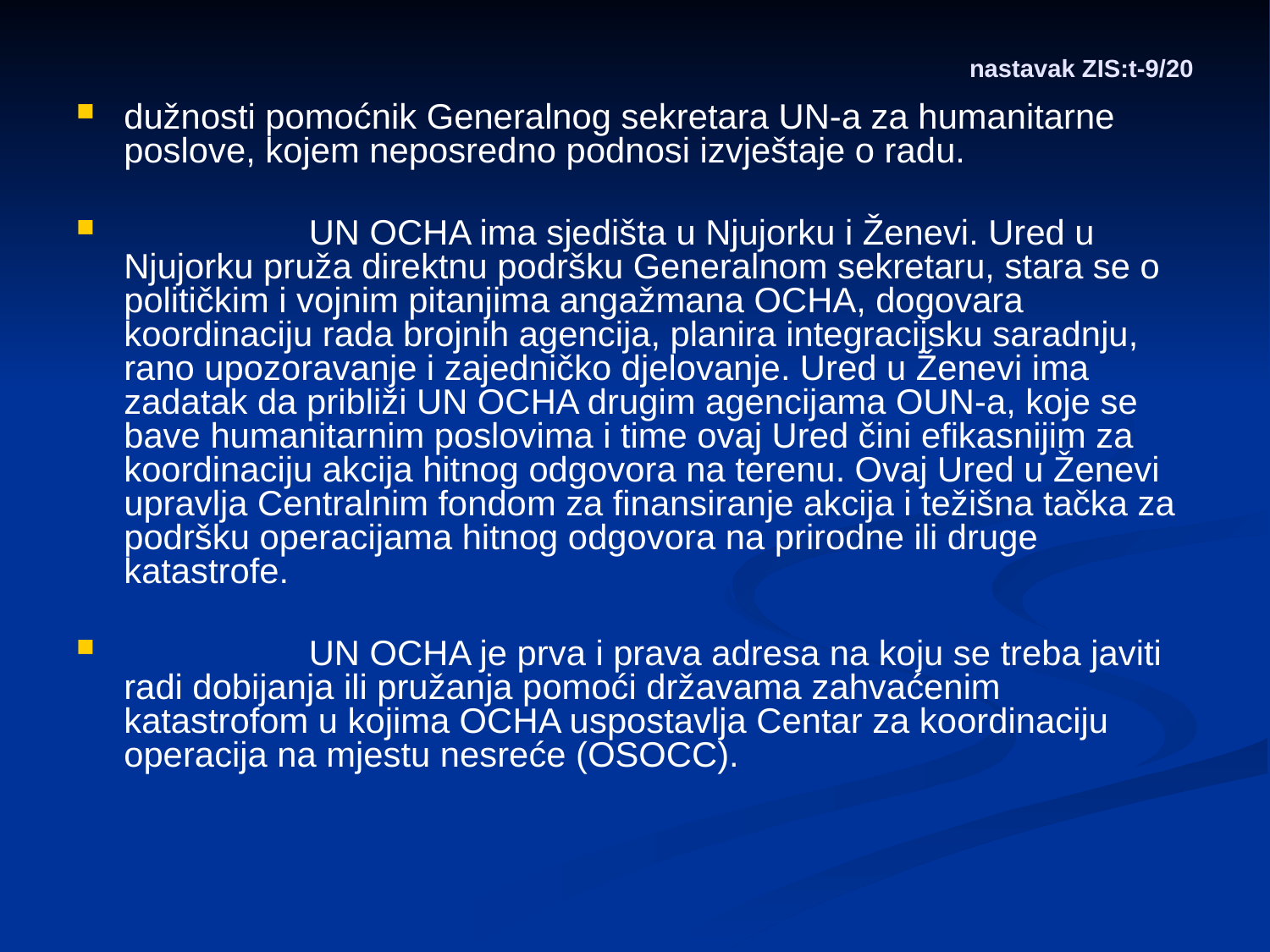

# nastavak ZIS:t-9/20
dužnosti pomoćnik Generalnog sekretara UN-a za humanitarne poslove, kojem neposredno podnosi izvještaje o radu.

                   UN OCHA ima sjedišta u Njujorku i Ženevi. Ured u Njujorku pruža direktnu podršku Generalnom sekretaru, stara se o političkim i vojnim pitanjima angažmana OCHA, dogovara koordinaciju rada brojnih agencija, planira integracijsku saradnju, rano upozoravanje i zajedničko djelovanje. Ured u Ženevi ima zadatak da približi UN OCHA drugim agencijama OUN-a, koje se bave humanitarnim poslovima i time ovaj Ured čini efikasnijim za koordinaciju akcija hitnog odgovora na terenu. Ovaj Ured u Ženevi upravlja Centralnim fondom za finansiranje akcija i težišna tačka za podršku operacijama hitnog odgovora na prirodne ili druge katastrofe.

                   UN OCHA je prva i prava adresa na koju se treba javiti radi dobijanja ili pružanja pomoći državama zahvaćenim katastrofom u kojima OCHA uspostavlja Centar za koordinaciju operacija na mjestu nesreće (OSOCC).